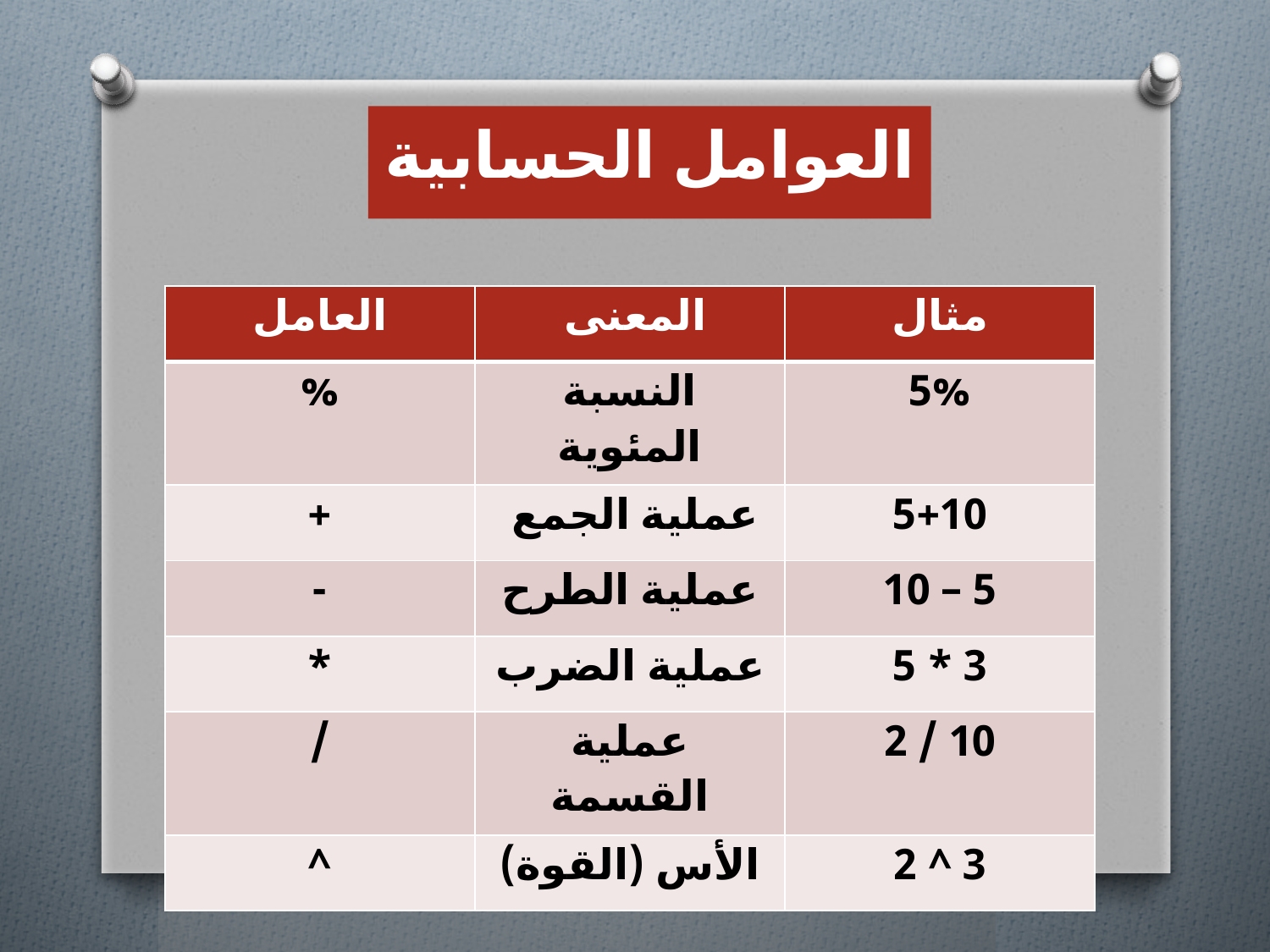

العوامل الحسابية
| العامل | المعنى | مثال |
| --- | --- | --- |
| % | النسبة المئوية | 5% |
| + | عملية الجمع | 5+10 |
| - | عملية الطرح | 5 – 10 |
| \* | عملية الضرب | 3 \* 5 |
| / | عملية القسمة | 10 / 2 |
| ^ | الأس (القوة) | 3 ^ 2 |